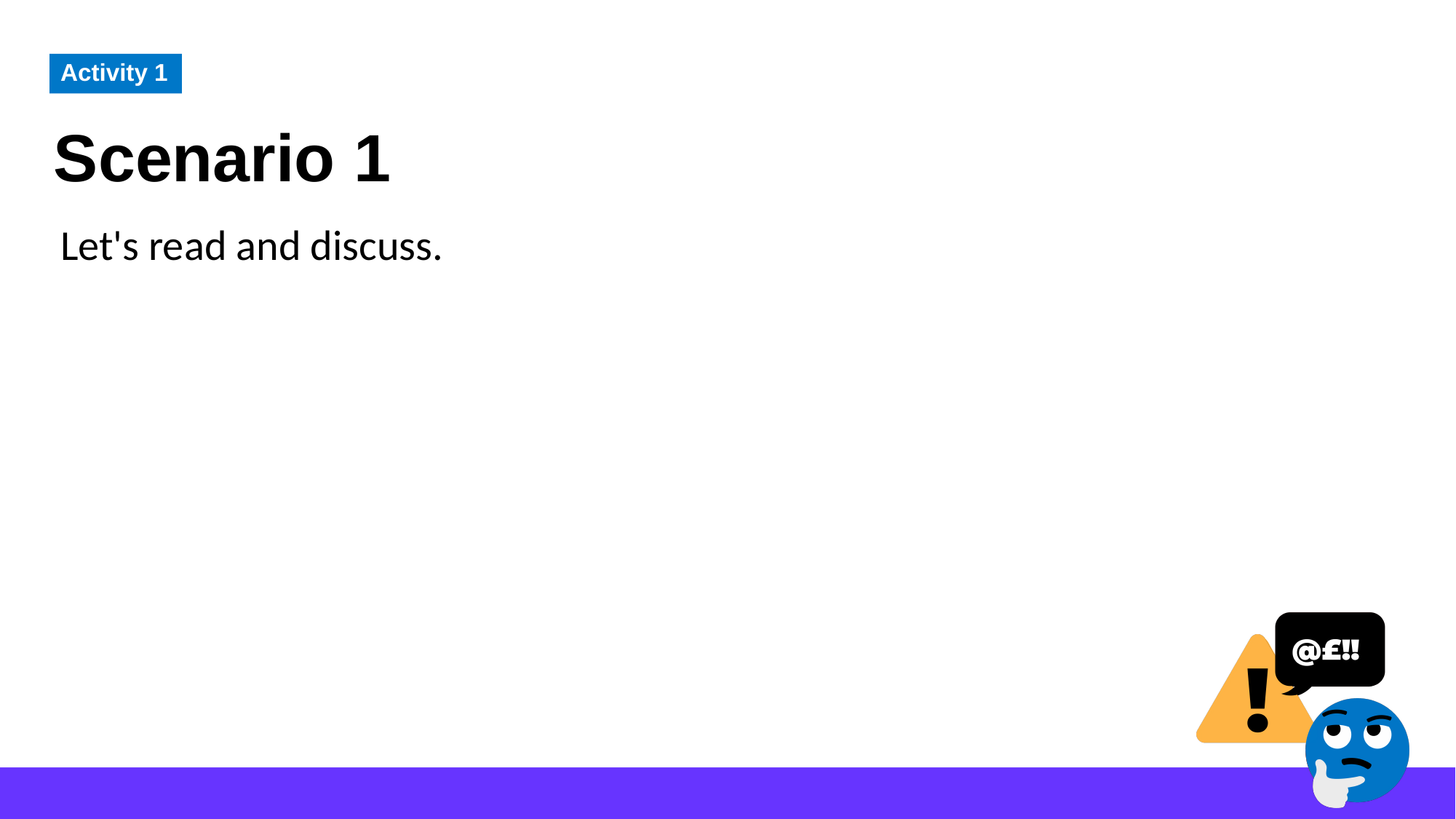

Scenario 1
Activity 1
Let's read and discuss.